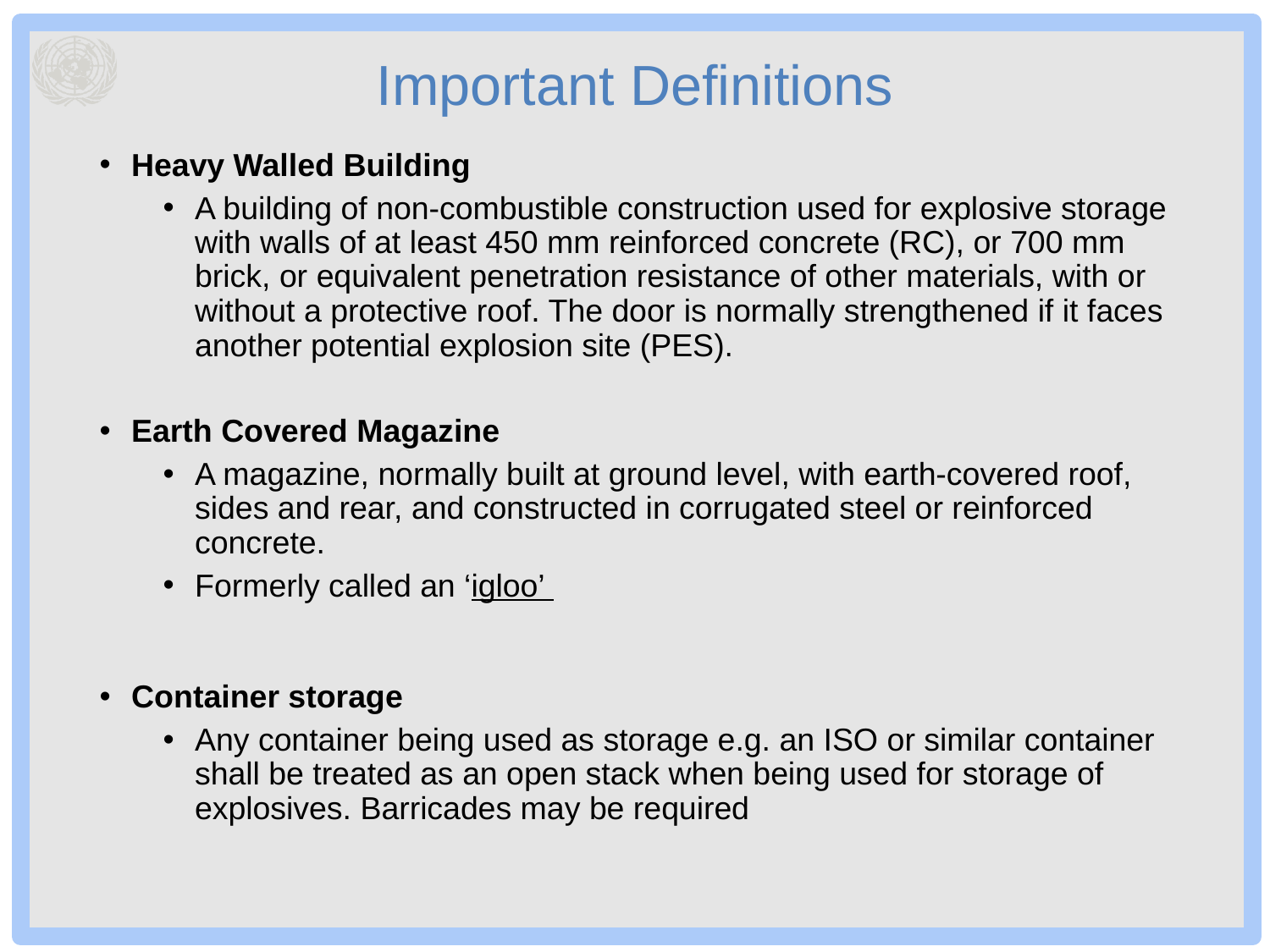

# Important Definitions
Heavy Walled Building
A building of non-combustible construction used for explosive storage with walls of at least 450 mm reinforced concrete (RC), or 700 mm brick, or equivalent penetration resistance of other materials, with or without a protective roof. The door is normally strengthened if it faces another potential explosion site (PES).
Earth Covered Magazine
A magazine, normally built at ground level, with earth-covered roof, sides and rear, and constructed in corrugated steel or reinforced concrete.
Formerly called an ‘igloo’

Container storage
Any container being used as storage e.g. an ISO or similar container shall be treated as an open stack when being used for storage of explosives. Barricades may be required